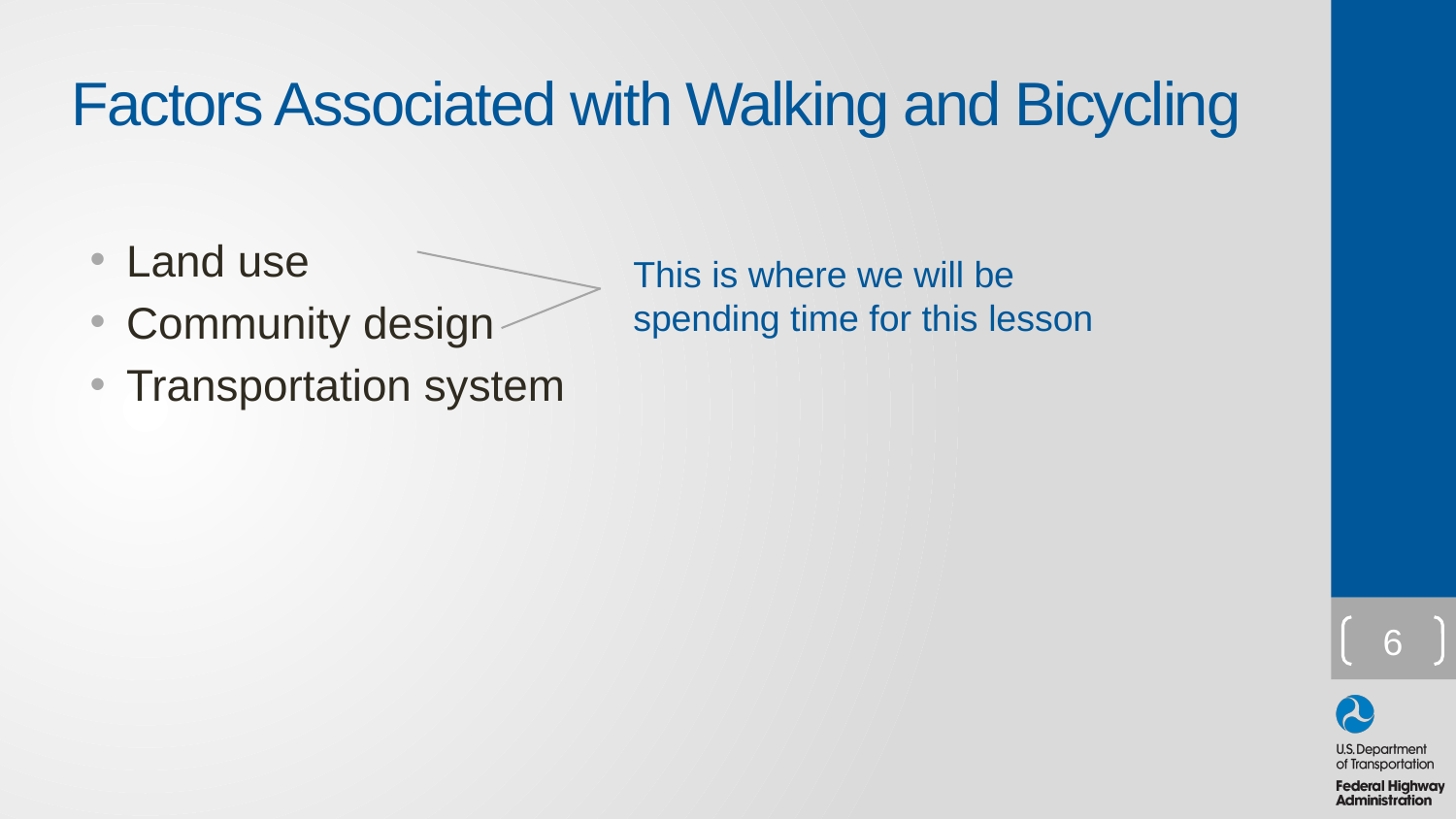

# Factors Associated with Walking and Bicycling
Land use
Community design
Transportation system
This is where we will be spending time for this lesson
6